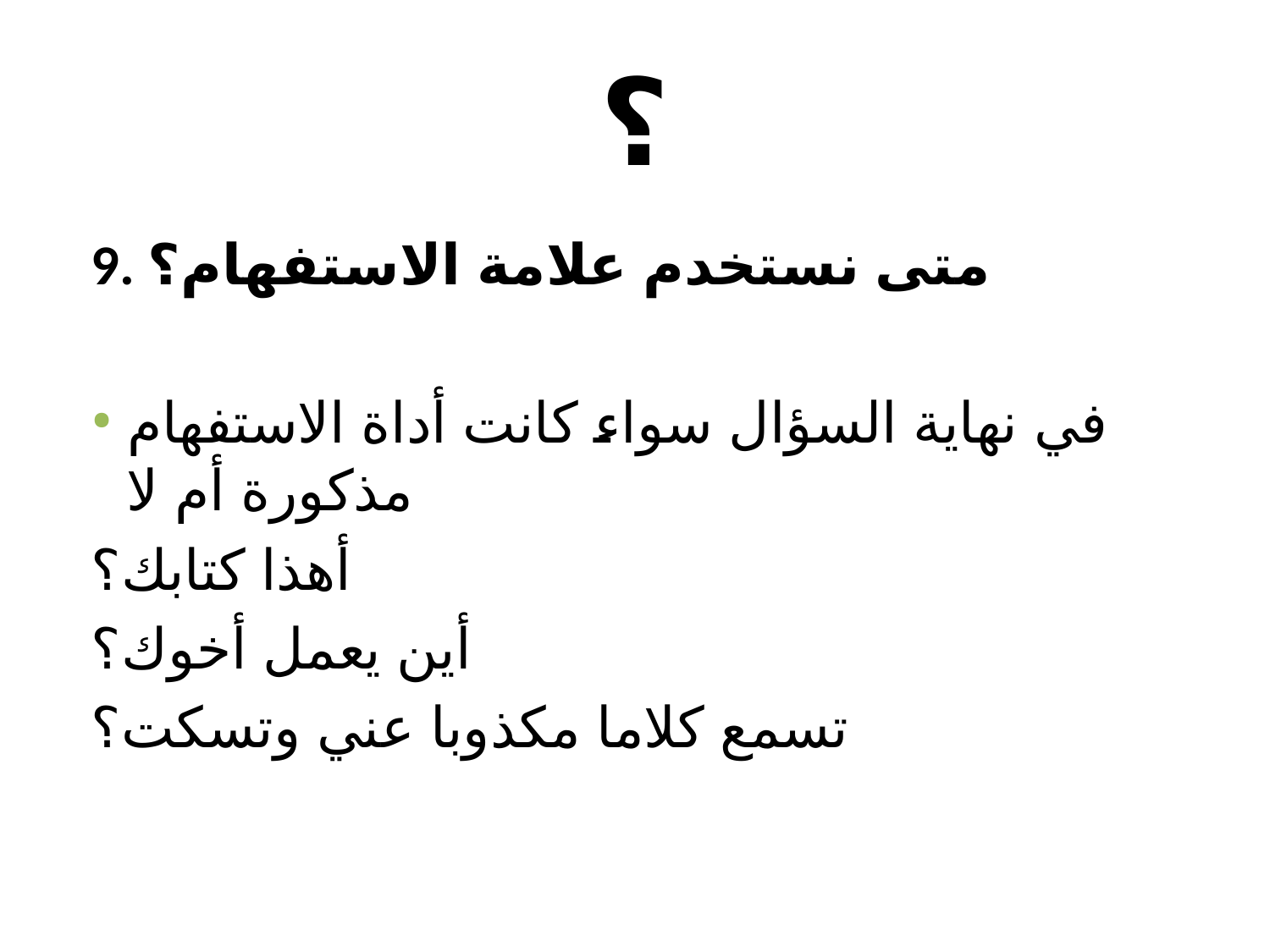

# ؟
9. متى نستخدم علامة الاستفهام؟

في نهاية السؤال سواء كانت أداة الاستفهام مذكورة أم لا
أهذا كتابك؟
أين يعمل أخوك؟
تسمع كلاما مكذوبا عني وتسكت؟